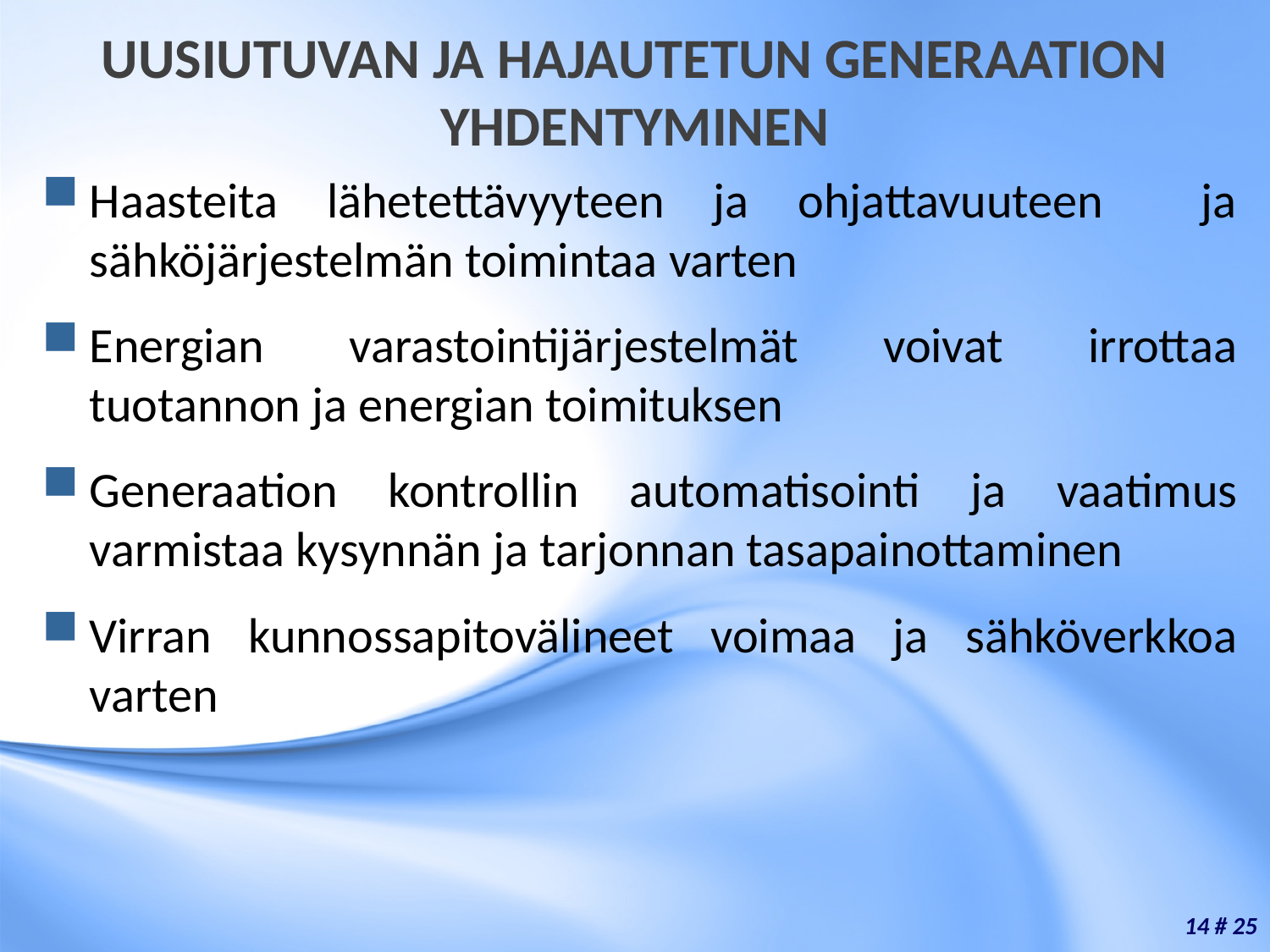

# UUSIUTUVAN JA HAJAUTETUN GENERAATION YHDENTYMINEN
Haasteita lähetettävyyteen ja ohjattavuuteen  ja sähköjärjestelmän toimintaa varten
Energian varastointijärjestelmät voivat irrottaa tuotannon ja energian toimituksen
Generaation kontrollin automatisointi ja vaatimus varmistaa kysynnän ja tarjonnan tasapainottaminen
Virran kunnossapitovälineet voimaa ja sähköverkkoa varten

14 # 25